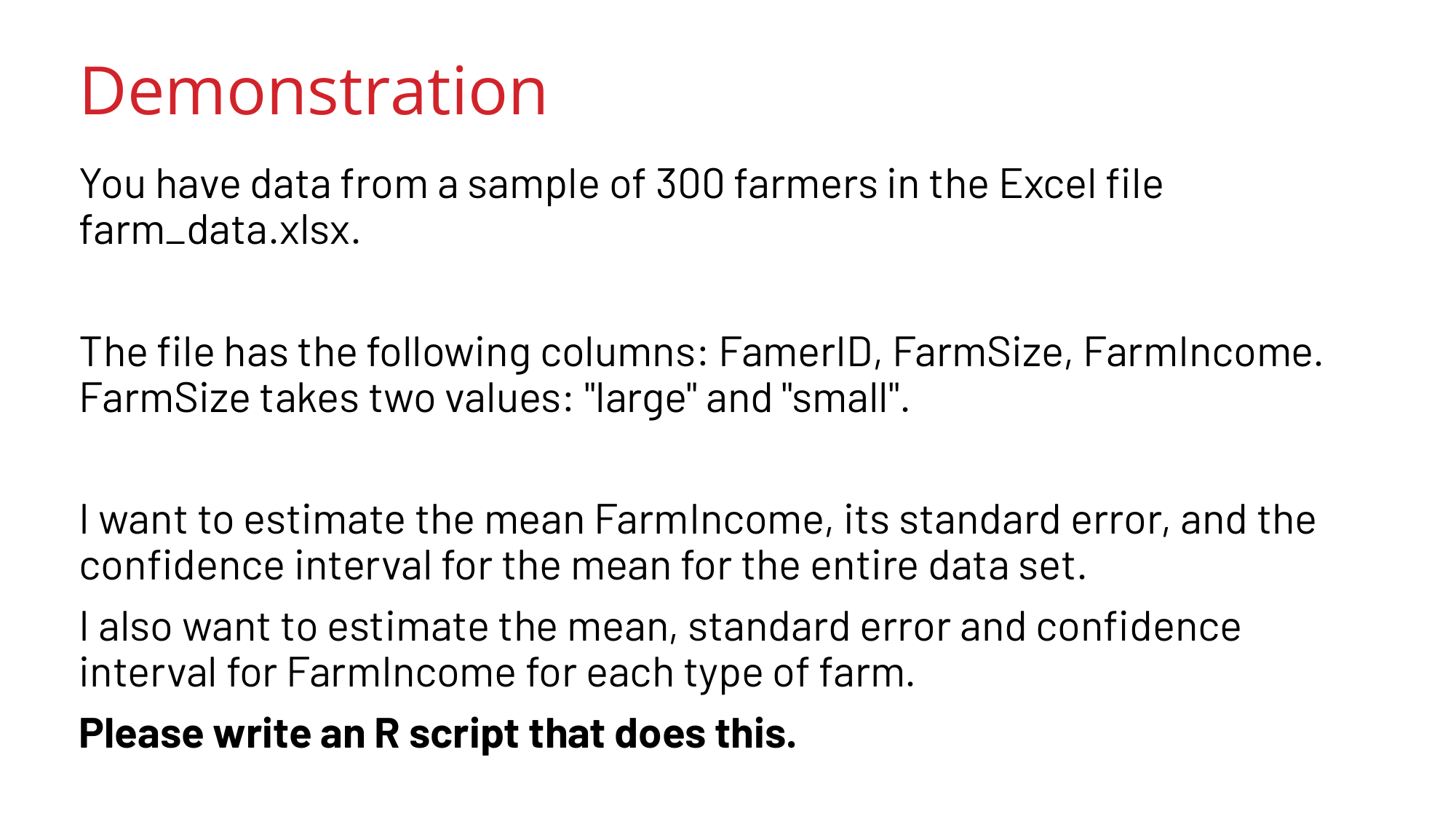

# Demonstration
You have data from a sample of 300 farmers in the Excel file farm_data.xlsx.

The file has the following columns: FamerID, FarmSize, FarmIncome. FarmSize takes two values: "large" and "small".

I want to estimate the mean FarmIncome, its standard error, and the confidence interval for the mean for the entire data set.
I also want to estimate the mean, standard error and confidence interval for FarmIncome for each type of farm.
Please write an R script that does this.